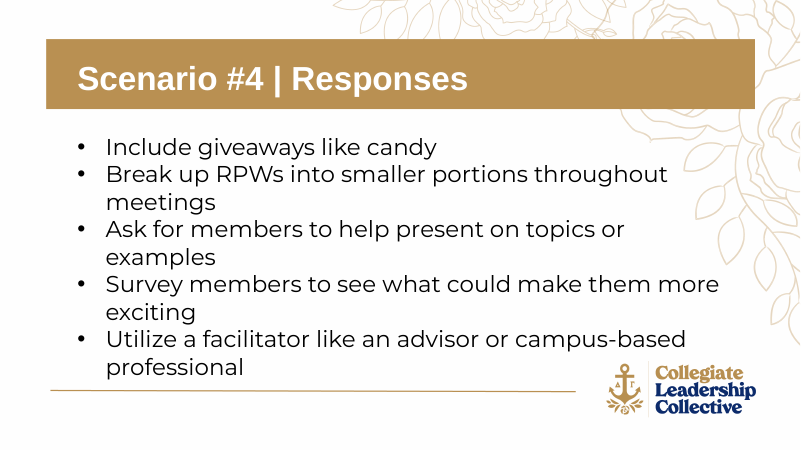

Scenario #4 | Responses
Include giveaways like candy
Break up RPWs into smaller portions throughout meetings
Ask for members to help present on topics or examples
Survey members to see what could make them more exciting
Utilize a facilitator like an advisor or campus-based professional